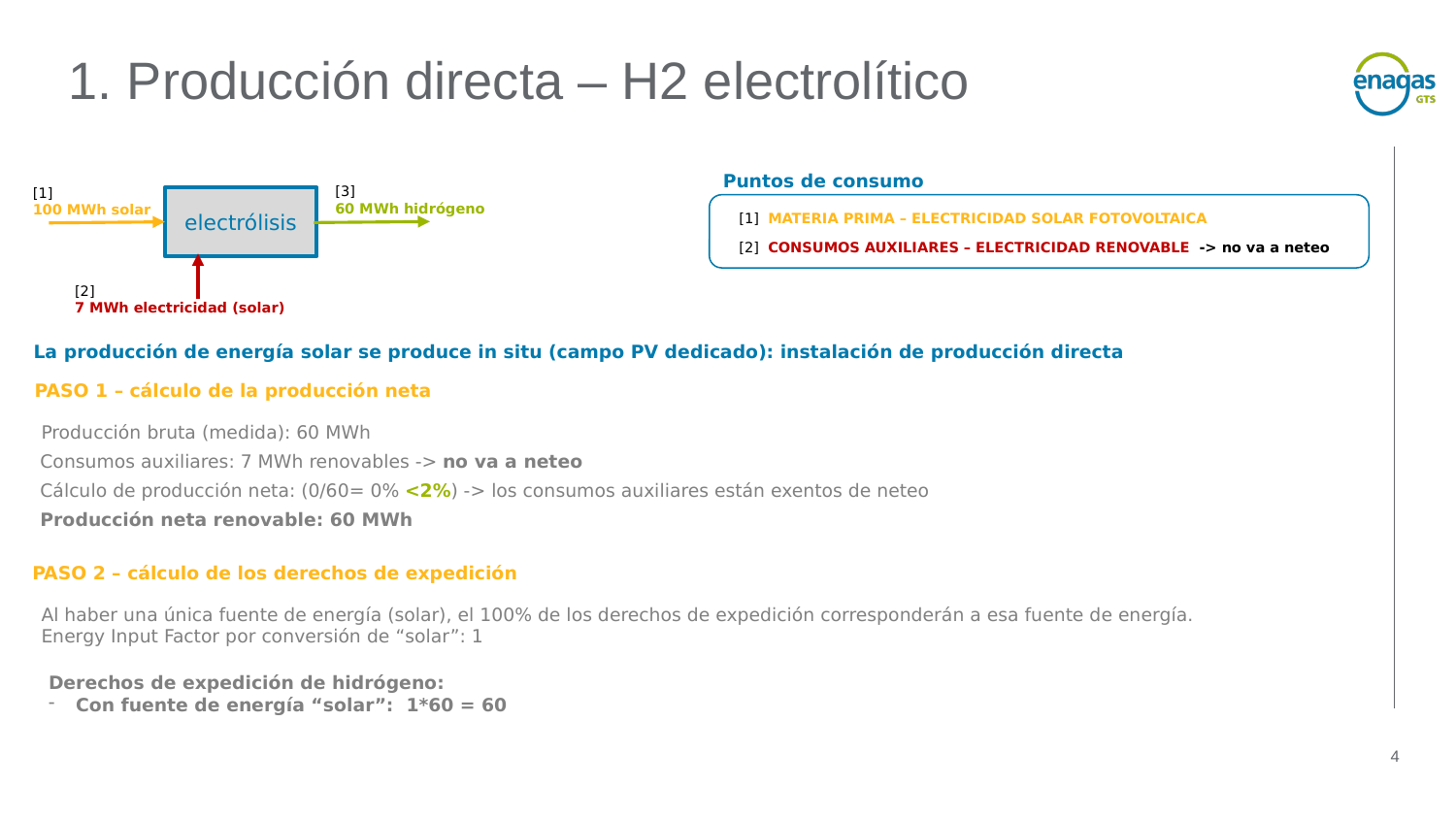

1. Producción directa – H2 electrolítico
Puntos de consumo
[3]
60 MWh hidrógeno
[1]
100 MWh solar
electrólisis

[1]  MATERIA PRIMA – ELECTRICIDAD SOLAR FOTOVOLTAICA
[2]  CONSUMOS AUXILIARES – ELECTRICIDAD RENOVABLE  -> no va a neteo
[2]
7 MWh electricidad (solar)
La producción de energía solar se produce in situ (campo PV dedicado): instalación de producción directa
PASO 1 – cálculo de la producción neta
Producción bruta (medida): 60 MWh
Consumos auxiliares: 7 MWh renovables -> no va a neteo
Cálculo de producción neta: (0/60= 0% <2%) -> los consumos auxiliares están exentos de neteo
Producción neta renovable: 60 MWh
PASO 2 – cálculo de los derechos de expedición
Al haber una única fuente de energía (solar), el 100% de los derechos de expedición corresponderán a esa fuente de energía.
Energy Input Factor por conversión de “solar”: 1
Derechos de expedición de hidrógeno:
Con fuente de energía “solar”:  1*60 = 60
4